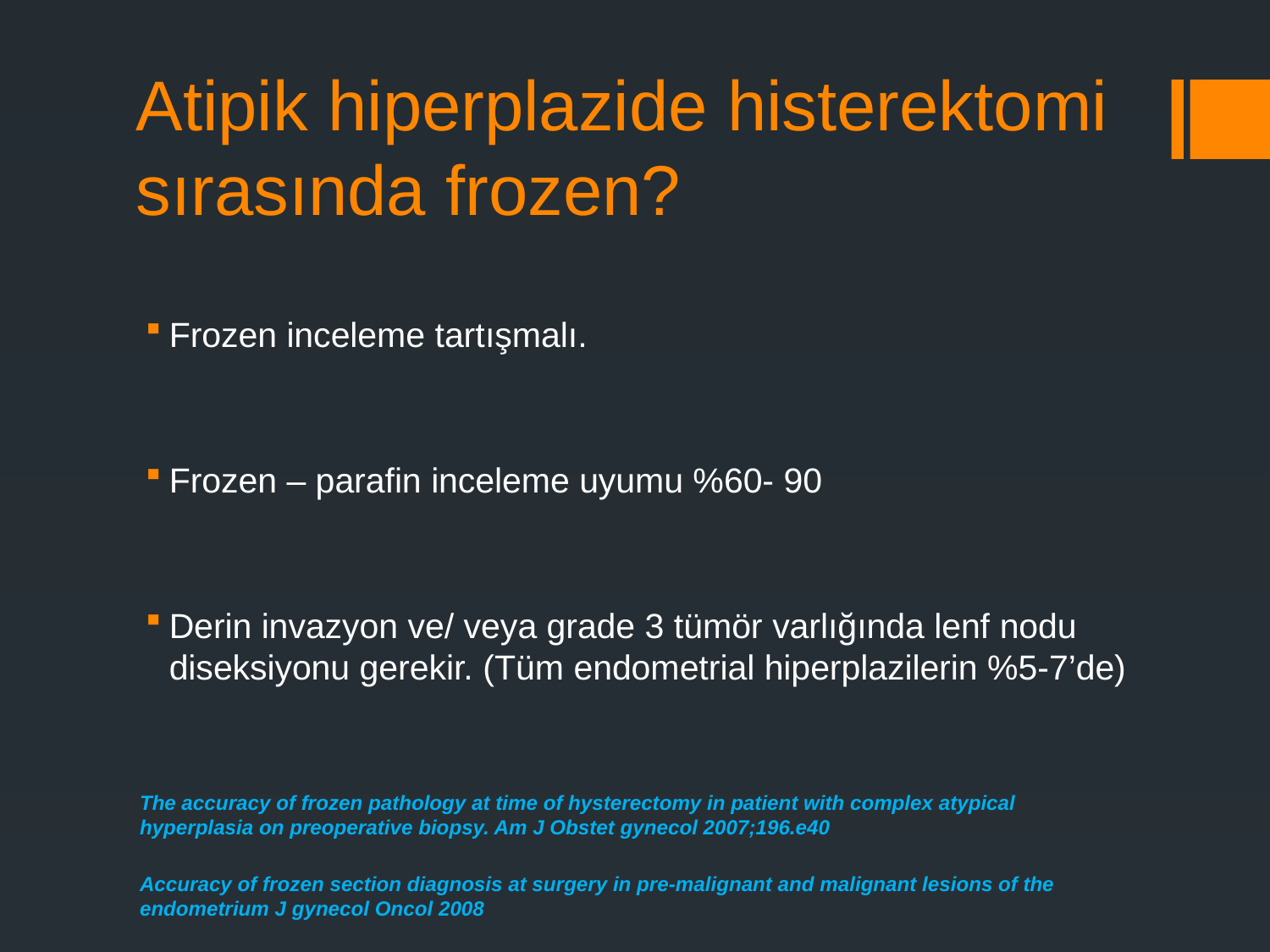

# Atipik hiperplazide histerektomi sırasında frozen?
Frozen inceleme tartışmalı.

Frozen – parafin inceleme uyumu %60- 90

Derin invazyon ve/ veya grade 3 tümör varlığında lenf nodu diseksiyonu gerekir. (Tüm endometrial hiperplazilerin %5-7’de)

The accuracy of frozen pathology at time of hysterectomy in patient with complex atypical hyperplasia on preoperative biopsy. Am J Obstet gynecol 2007;196.e40

Accuracy of frozen section diagnosis at surgery in pre-malignant and malignant lesions of the endometrium J gynecol Oncol 2008